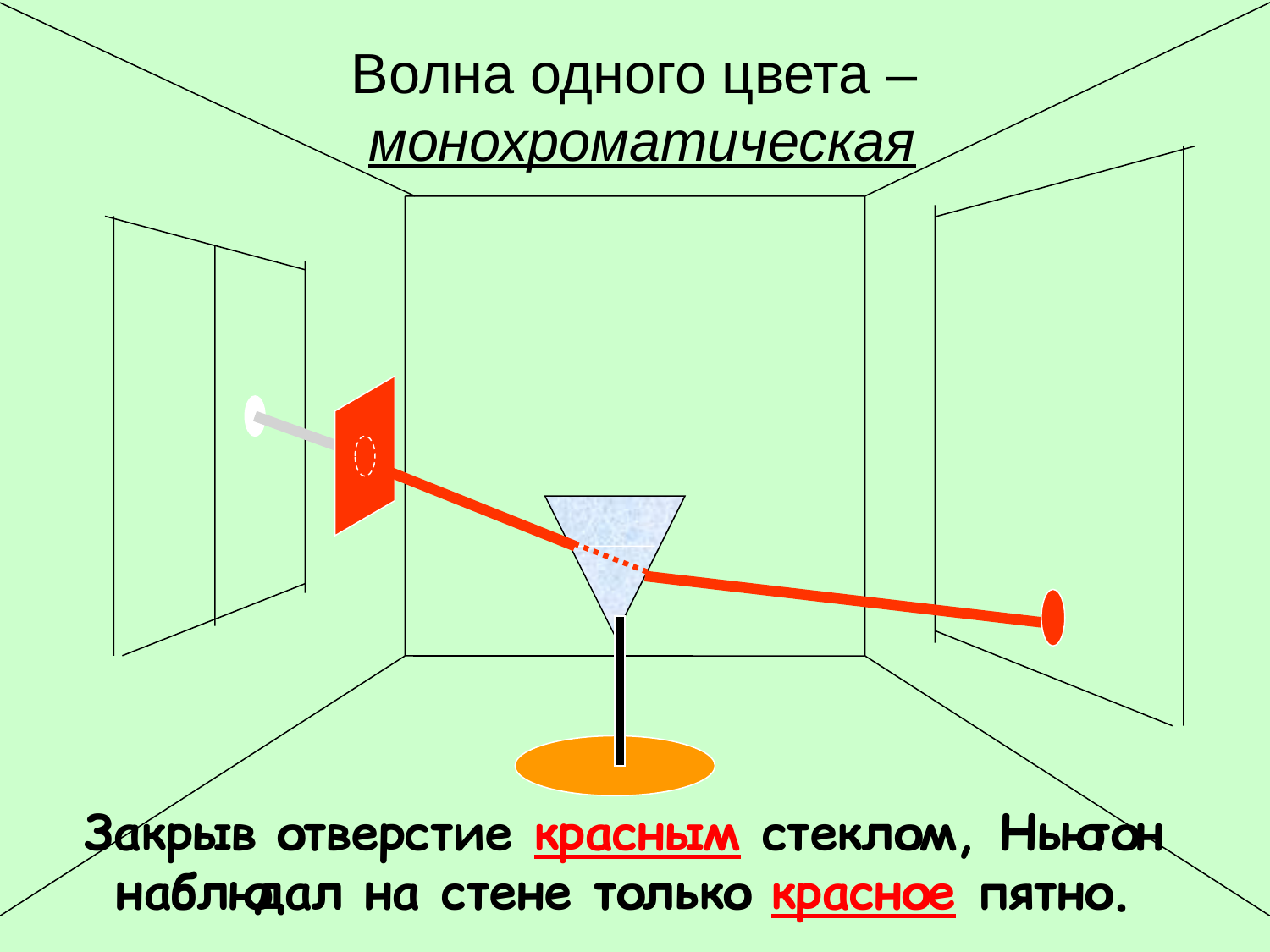

Волна одного цвета – 
монохроматическая

Закрыв отверстие красным стеклом, Ньютон наблюдал на стене только красное пятно.